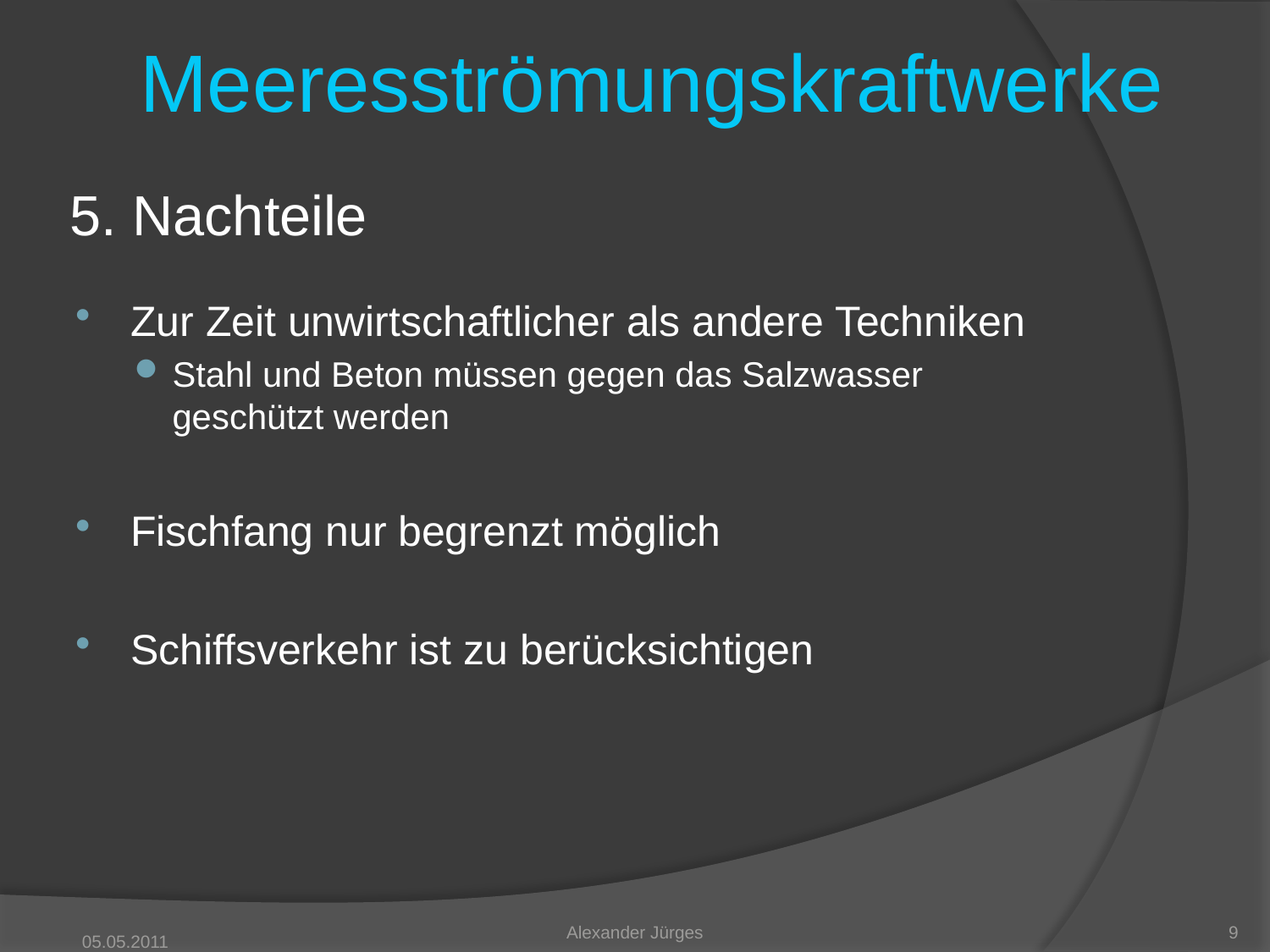

Meeresströmungskraftwerke
5. Nachteile
Zur Zeit unwirtschaftlicher als andere Techniken
Stahl und Beton müssen gegen das Salzwasser geschützt werden

Fischfang nur begrenzt möglich

Schiffsverkehr ist zu berücksichtigen

Alexander Jürges
9
05.05.2011